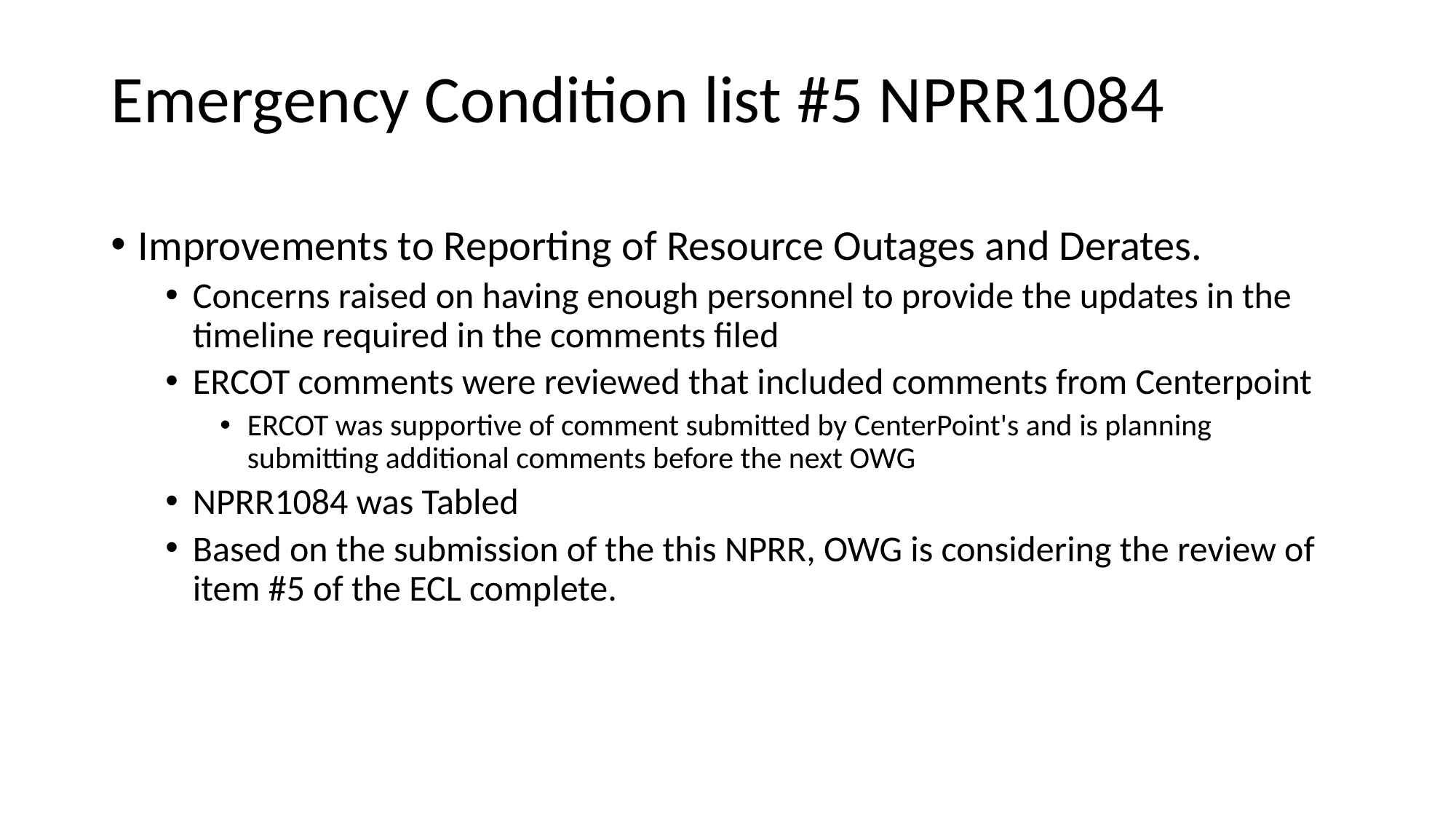

# Emergency Condition list #5 NPRR1084
Improvements to Reporting of Resource Outages and Derates.
Concerns raised on having enough personnel to provide the updates in the timeline required in the comments filed
ERCOT comments were reviewed that included comments from Centerpoint
ERCOT was supportive of comment submitted by CenterPoint's and is planning submitting additional comments before the next OWG
NPRR1084 was Tabled
Based on the submission of the this NPRR, OWG is considering the review of item #5 of the ECL complete.